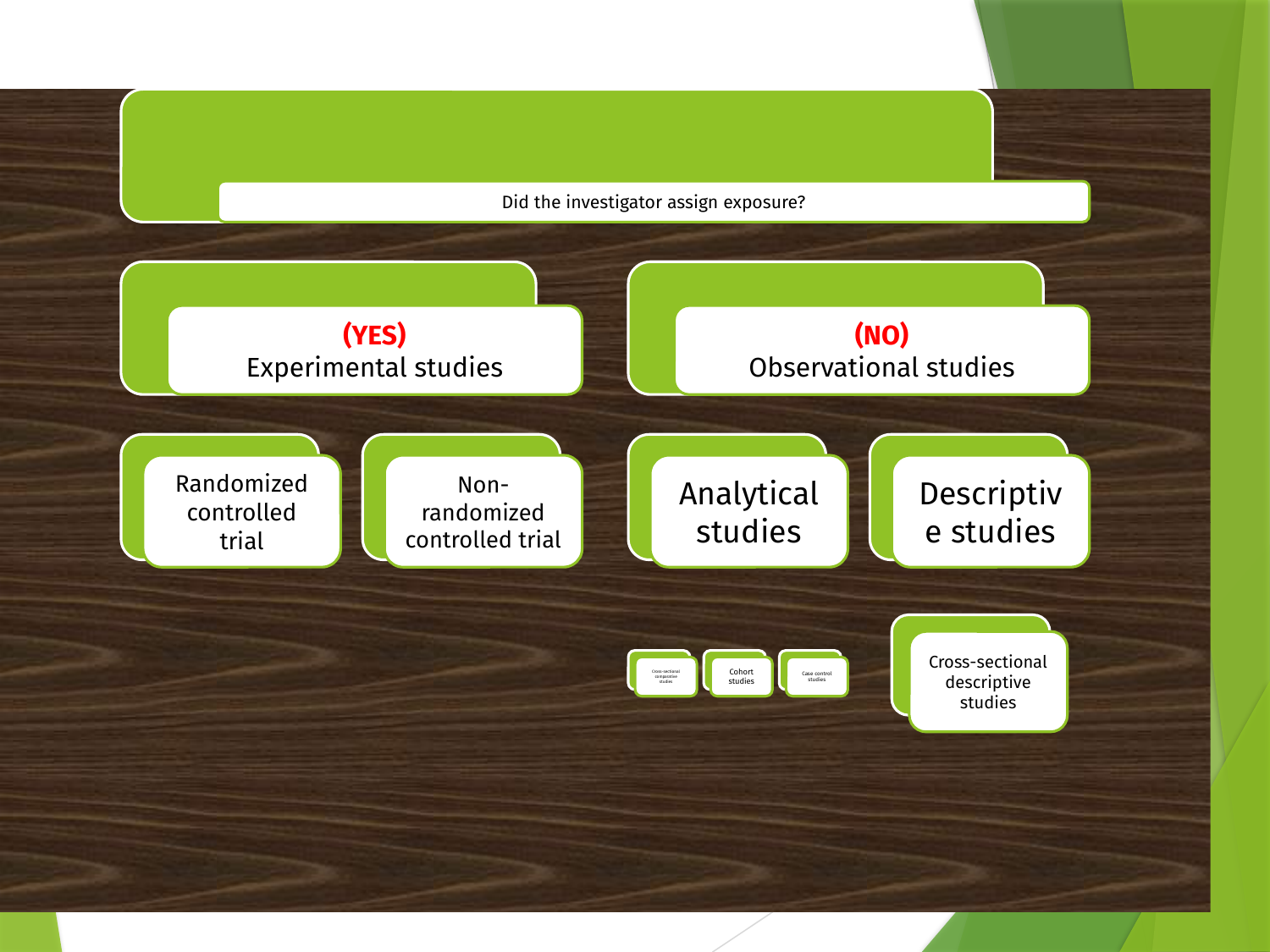

Did the investigator assign exposure?
(YES)
Experimental studies
Randomized controlled trial
Non-randomized controlled trial
(NO)
Observational studies
Analytical studies
Descriptive studies
Cross-sectional descriptive studies
Cross-sectional comparative studies
Cohort studies
Case control studies